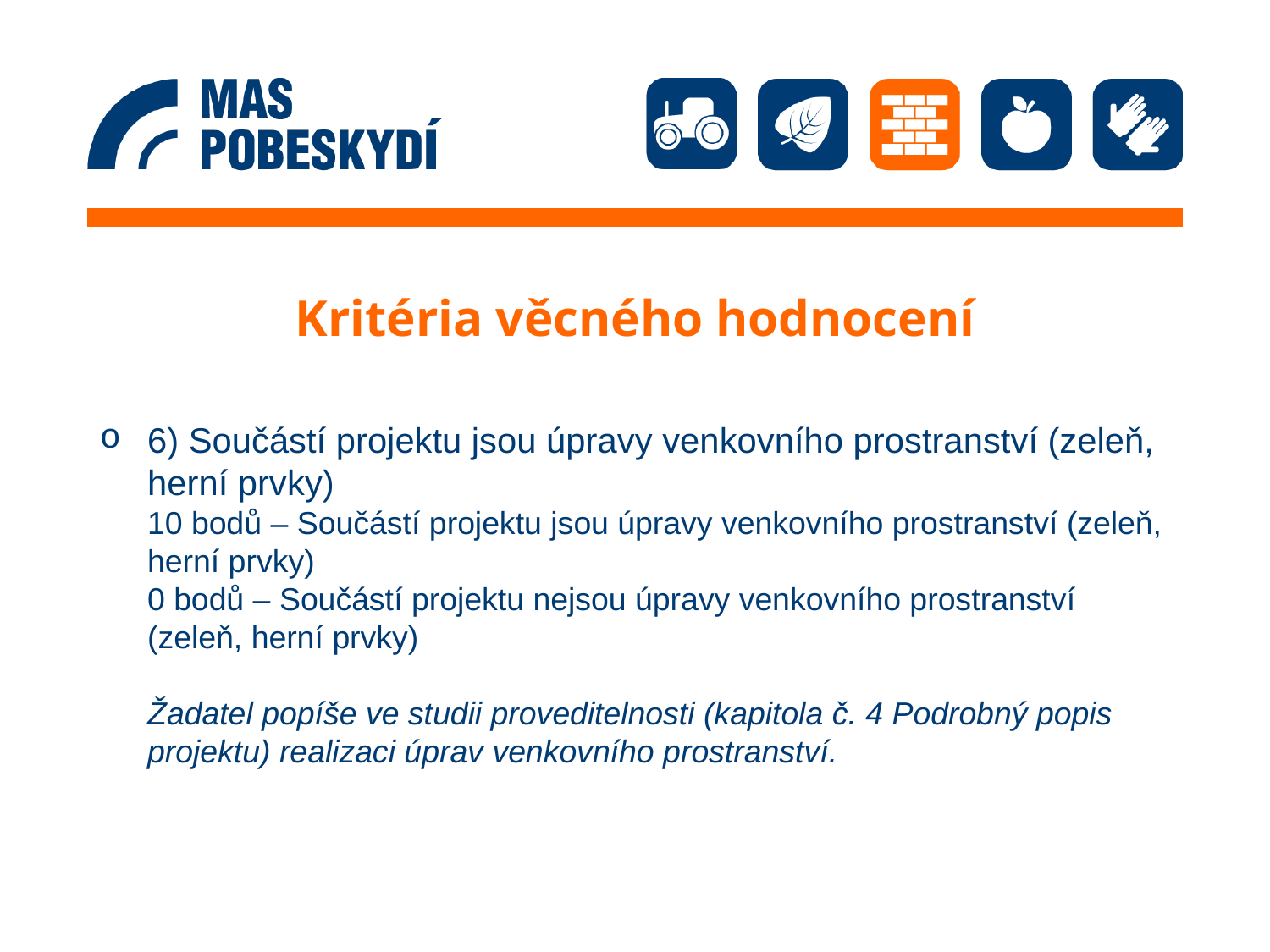

# Kritéria věcného hodnocení
6) Součástí projektu jsou úpravy venkovního prostranství (zeleň, herní prvky)
	10 bodů – Součástí projektu jsou úpravy venkovního prostranství (zeleň, herní prvky)
	0 bodů – Součástí projektu nejsou úpravy venkovního prostranství (zeleň, herní prvky)

	Žadatel popíše ve studii proveditelnosti (kapitola č. 4 Podrobný popis projektu) realizaci úprav venkovního prostranství.